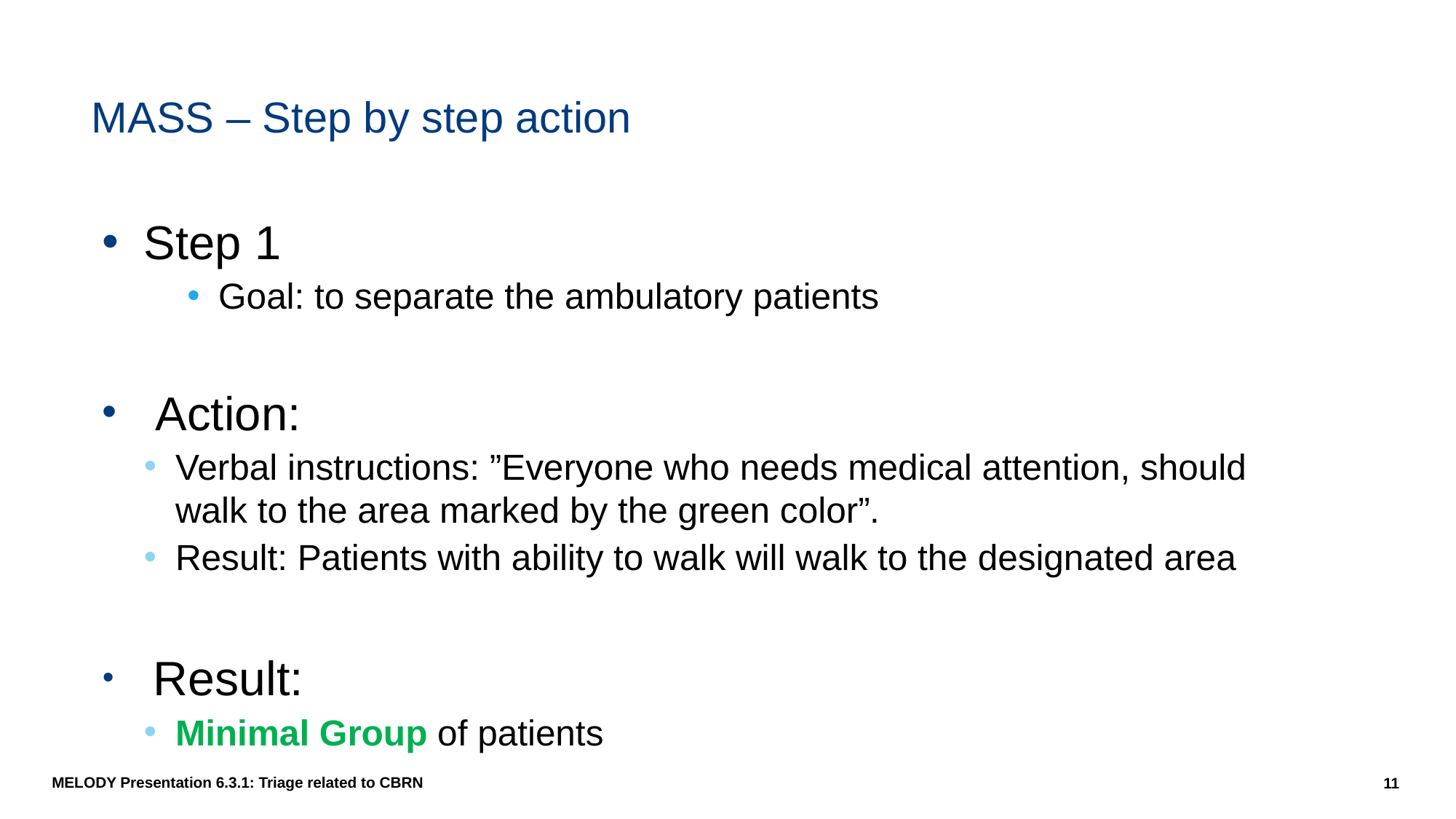

# MASS – Step by step action
Step 1
Goal: to separate the ambulatory patients

 Action:
Verbal instructions: ”Everyone who needs medical attention, should walk to the area marked by the green color”.
Result: Patients with ability to walk will walk to the designated area

 Result:
Minimal Group of patients
MELODY Presentation 6.3.1: Triage related to CBRN
11